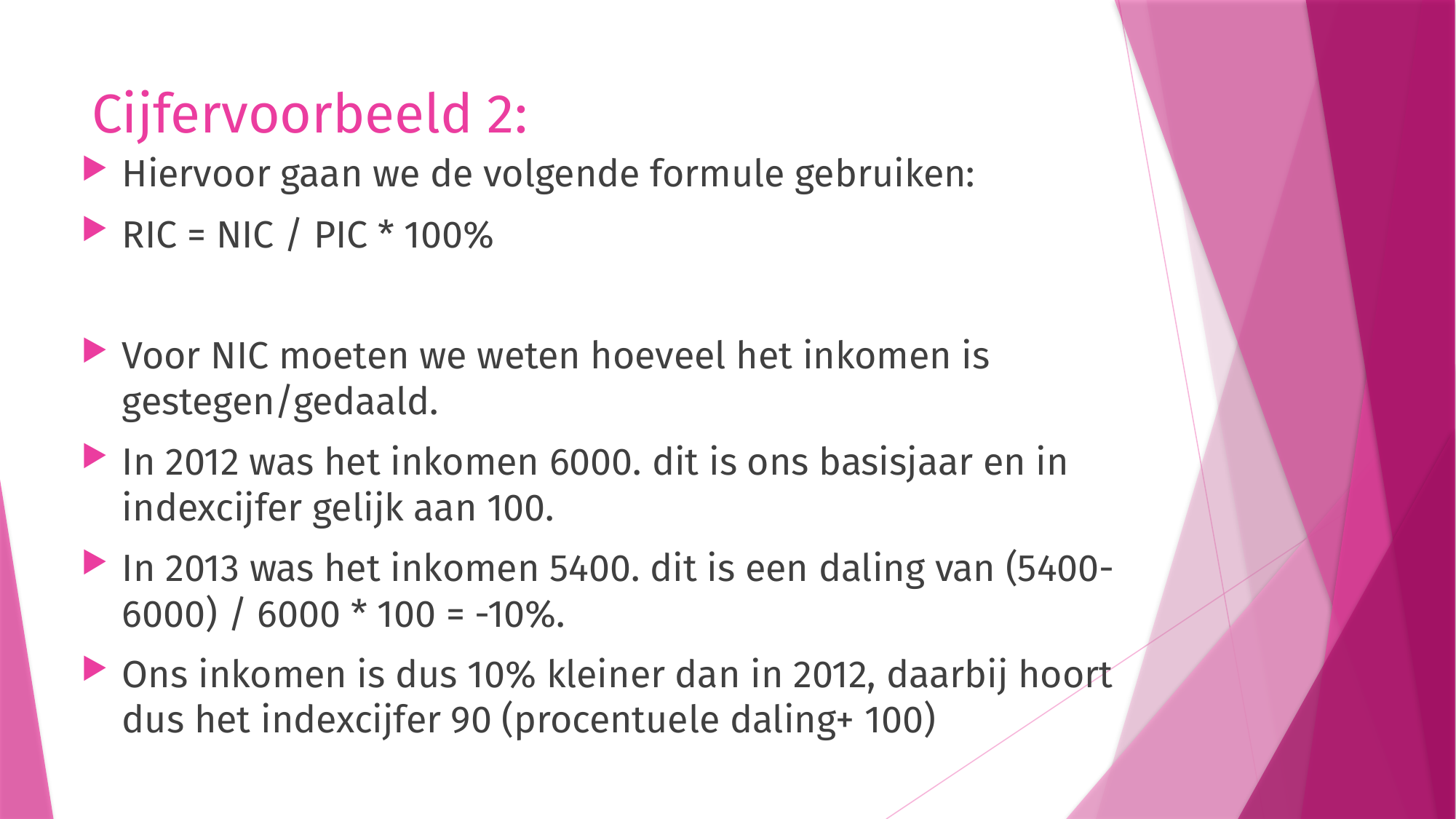

# Cijfervoorbeeld 2:
Hiervoor gaan we de volgende formule gebruiken:
RIC = NIC / PIC * 100%

Voor NIC moeten we weten hoeveel het inkomen is gestegen/gedaald.
In 2012 was het inkomen 6000. dit is ons basisjaar en in indexcijfer gelijk aan 100.
In 2013 was het inkomen 5400. dit is een daling van (5400-6000) / 6000 * 100 = -10%.
Ons inkomen is dus 10% kleiner dan in 2012, daarbij hoort dus het indexcijfer 90 (procentuele daling+ 100)